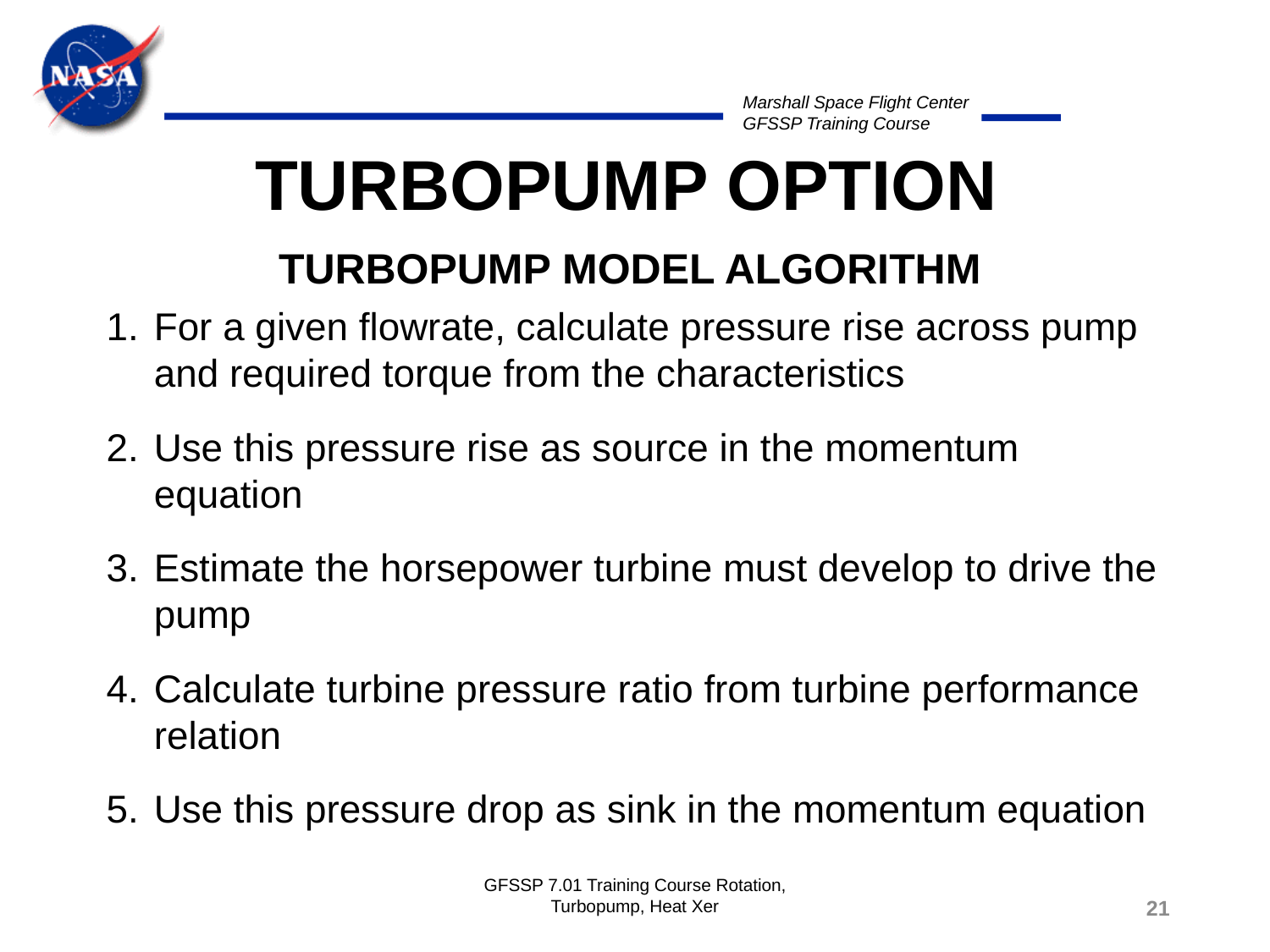

# TURBOPUMP OPTION TURBOPUMP MODEL ALGORITHM
1.	For a given flowrate, calculate pressure rise across pump and required torque from the characteristics

2.	Use this pressure rise as source in the momentum equation

3.	Estimate the horsepower turbine must develop to drive the pump

4.	Calculate turbine pressure ratio from turbine performance relation

5.	Use this pressure drop as sink in the momentum equation
GFSSP 7.01 Training Course Rotation, Turbopump, Heat Xer
21